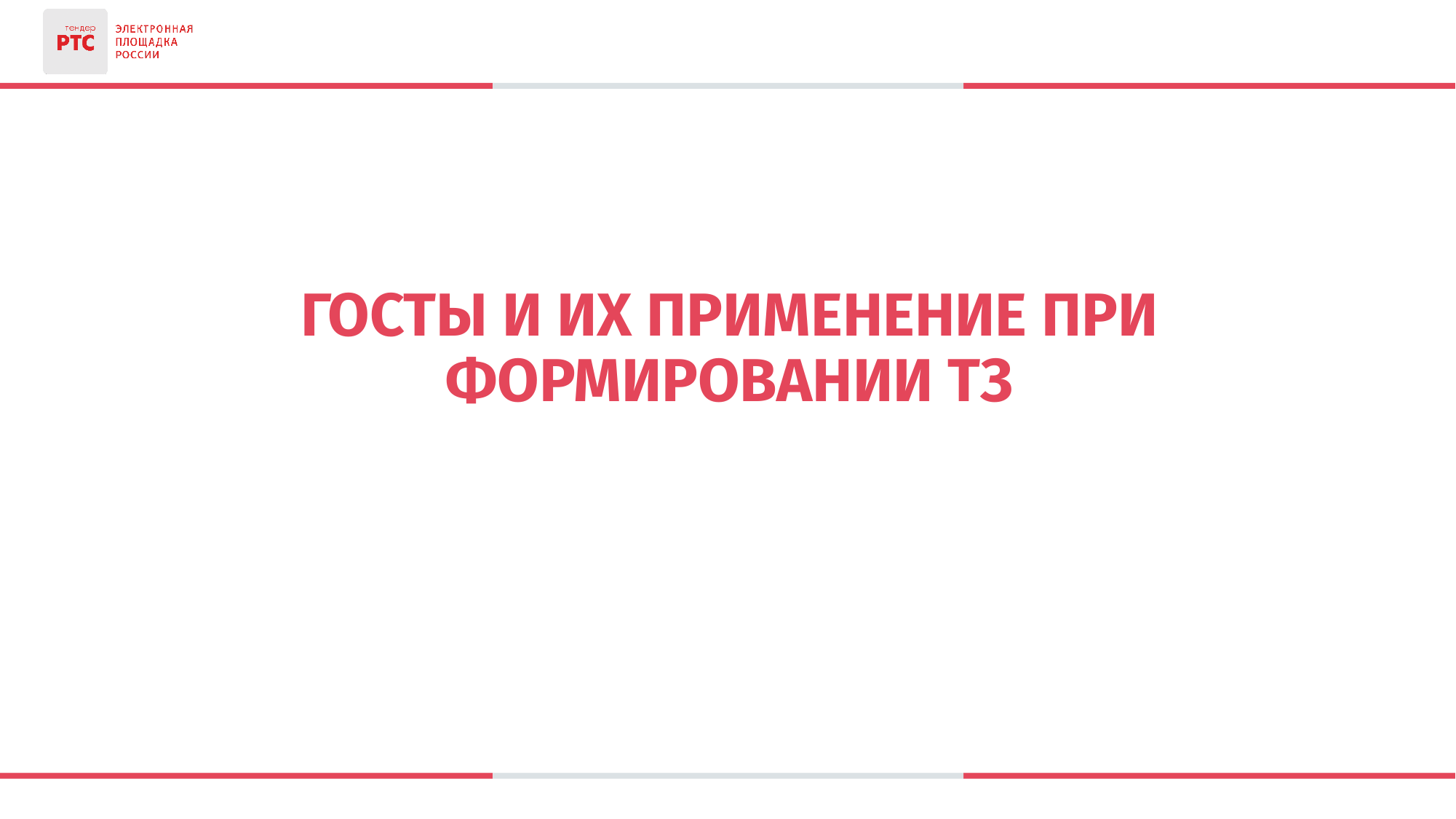

Госты и их применение при формировании тз